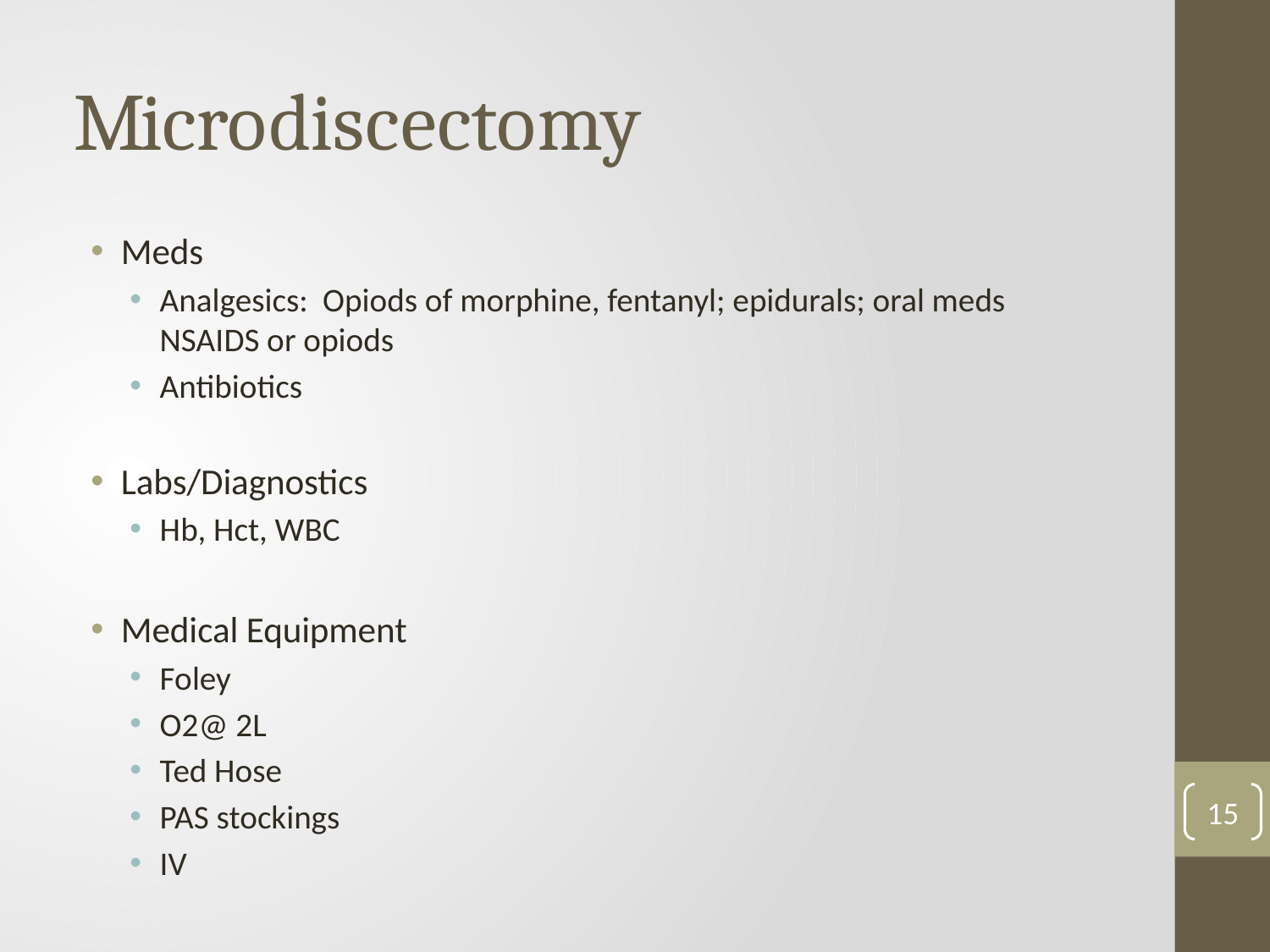

# Microdiscectomy
Meds
Analgesics:  Opiods of morphine, fentanyl; epidurals; oral meds NSAIDS or opiods
Antibiotics

Labs/Diagnostics
Hb, Hct, WBC

Medical Equipment
Foley
O2@ 2L
Ted Hose
PAS stockings
IV

15